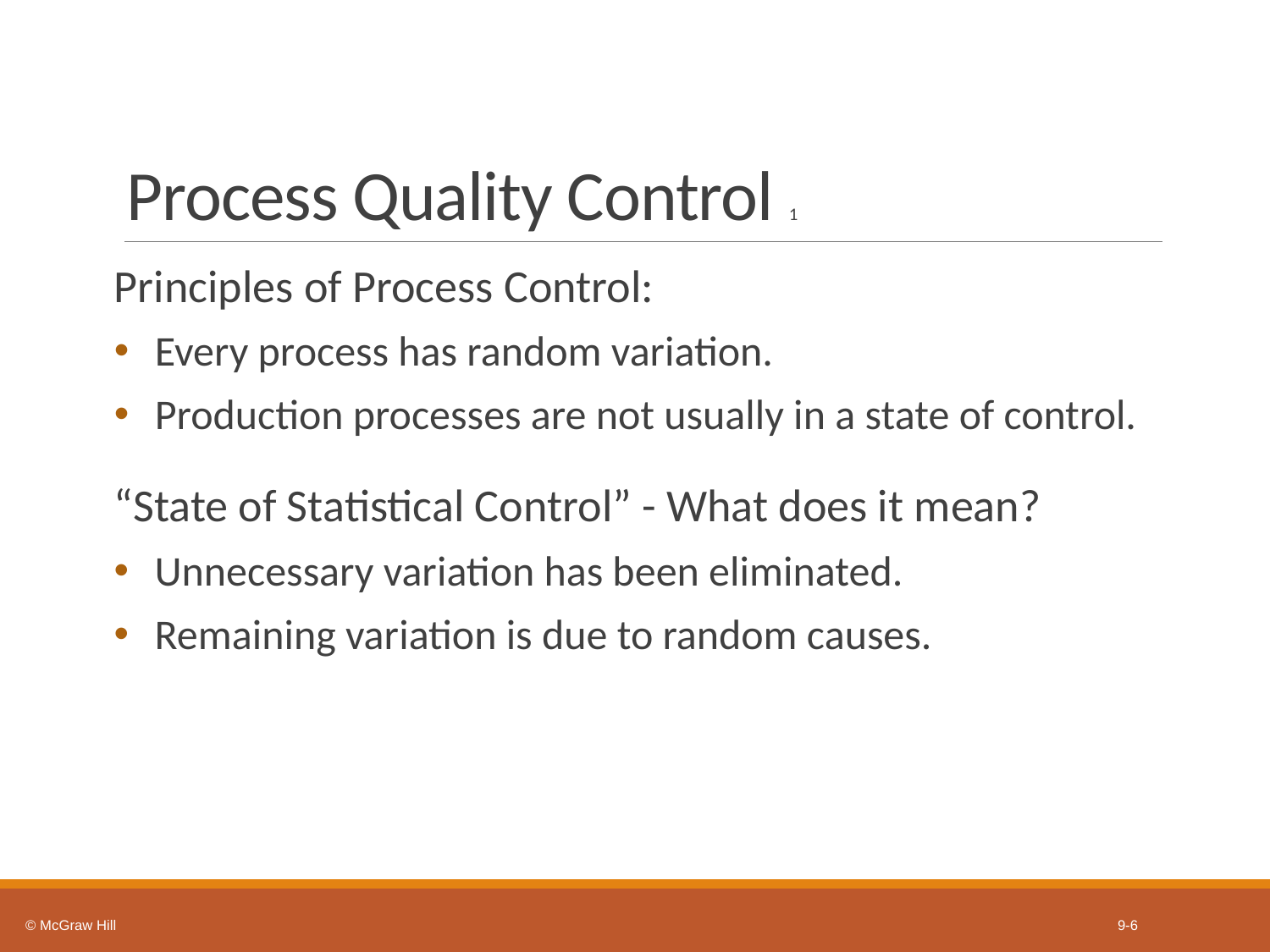

# Process Quality Control 1
Principles of Process Control:
Every process has random variation.
Production processes are not usually in a state of control.
“State of Statistical Control” - What does it mean?
Unnecessary variation has been eliminated.
Remaining variation is due to random causes.